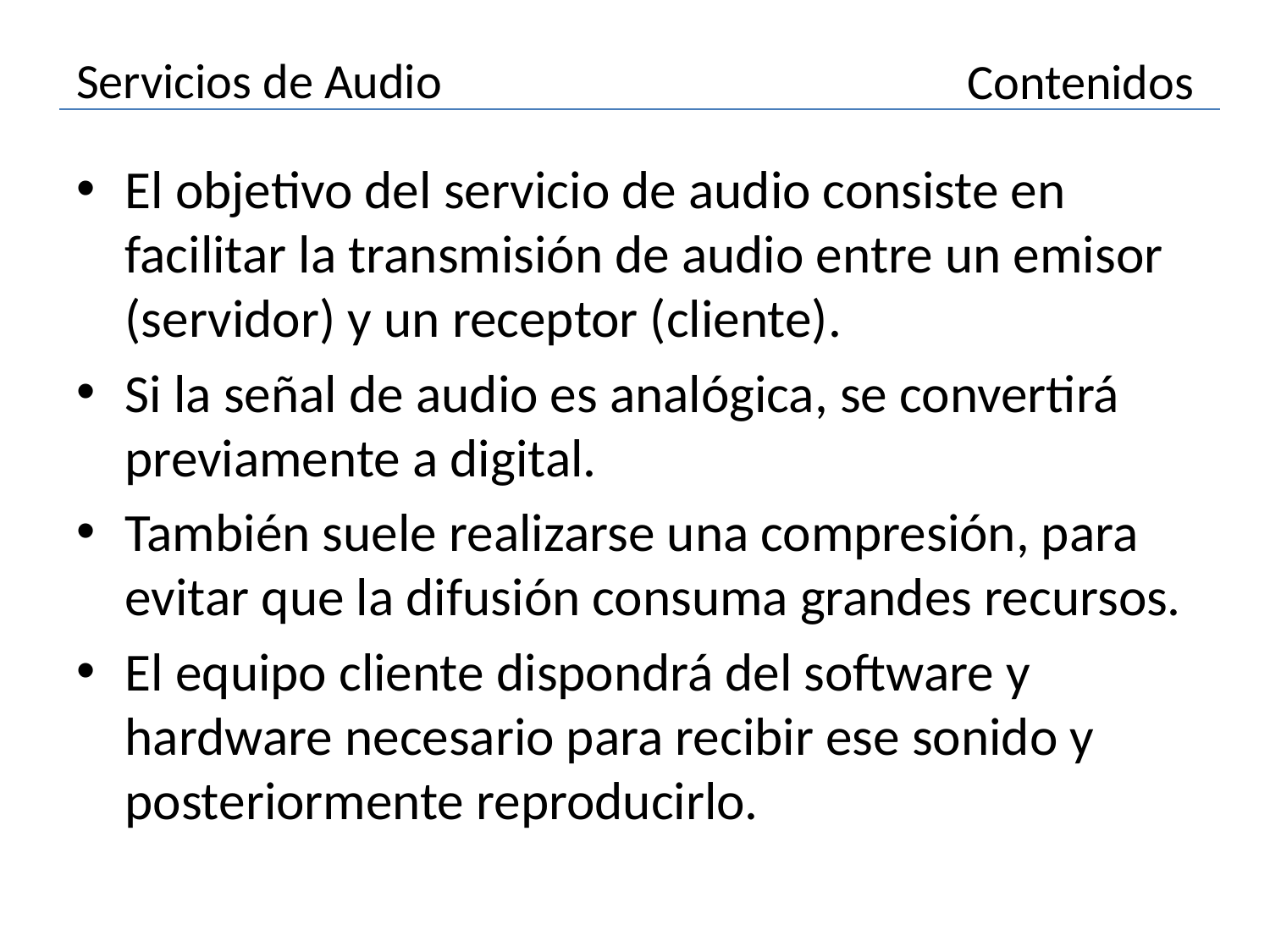

# Servicios de Audio
Contenidos
El objetivo del servicio de audio consiste en facilitar la transmisión de audio entre un emisor (servidor) y un receptor (cliente).
Si la señal de audio es analógica, se convertirá previamente a digital.
También suele realizarse una compresión, para evitar que la difusión consuma grandes recursos.
El equipo cliente dispondrá del software y hardware necesario para recibir ese sonido y posteriormente reproducirlo.